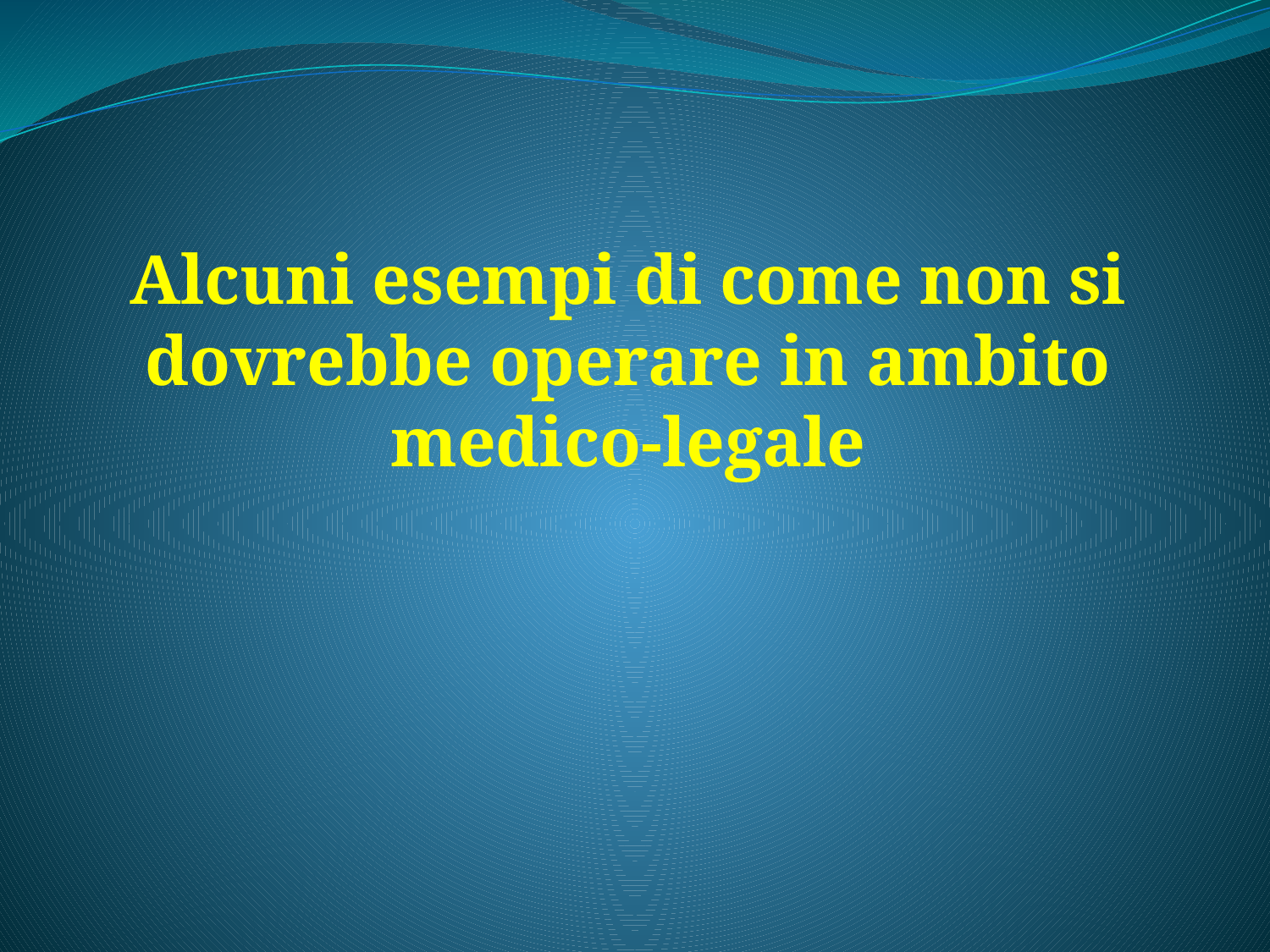

Alcuni esempi di come non si dovrebbe operare in ambito medico-legale